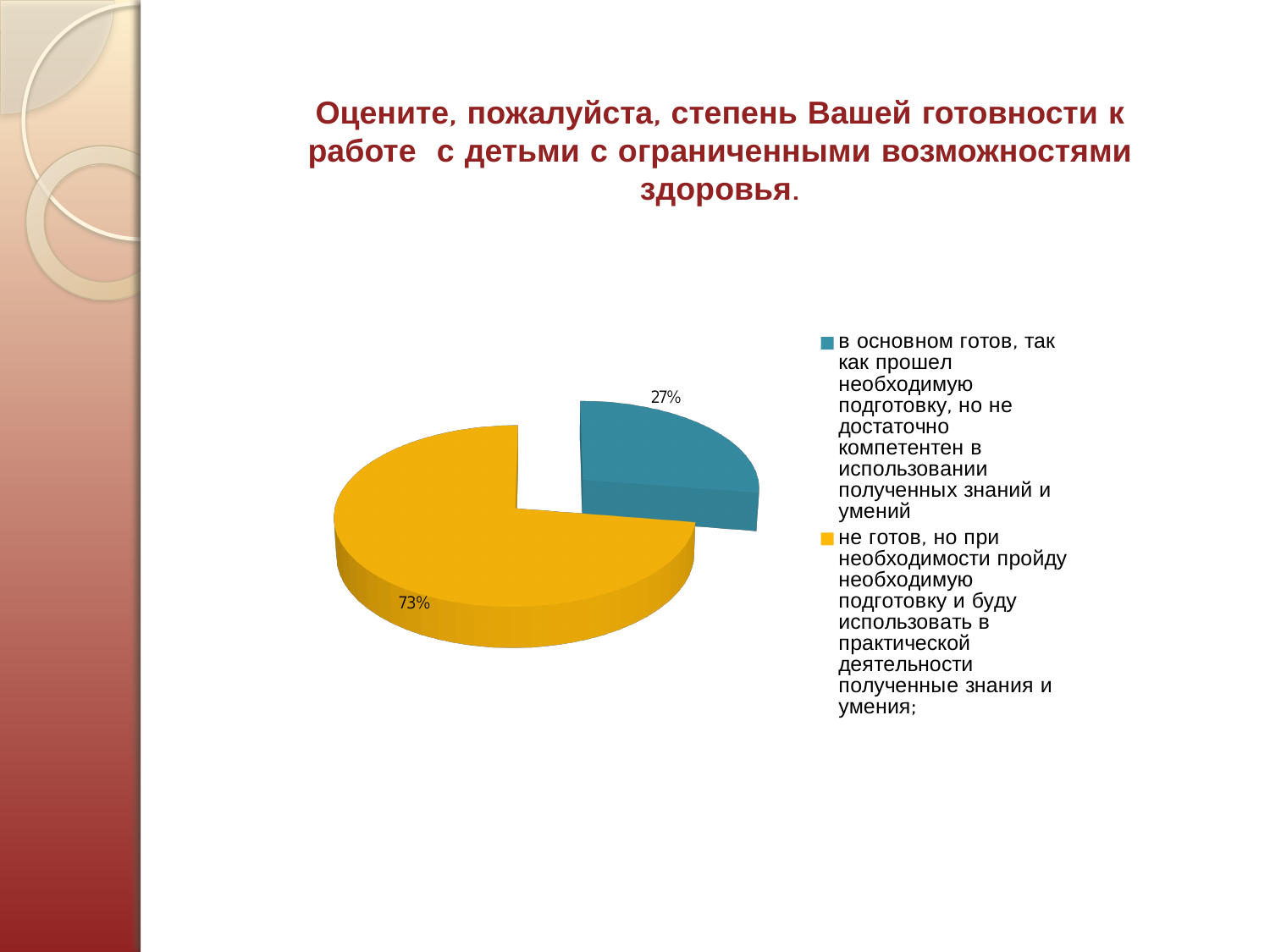

Оцените, пожалуйста, степень Вашей готовности к работе  с детьми с ограниченными возможностями здоровья.

[unsupported chart]